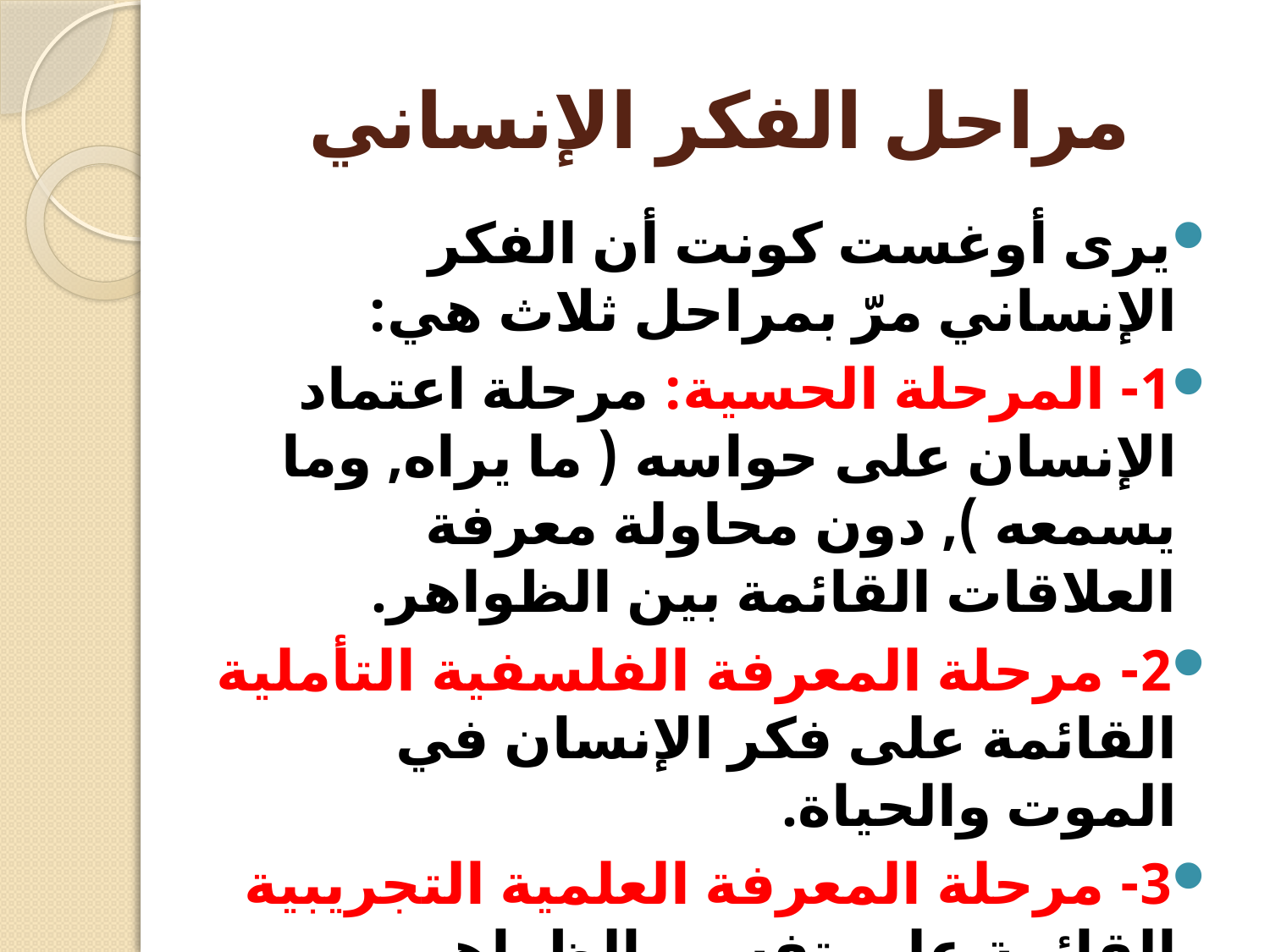

# مراحل الفكر الإنساني
يرى أوغست كونت أن الفكر الإنساني مرّ بمراحل ثلاث هي:
1- المرحلة الحسية: مرحلة اعتماد الإنسان على حواسه ( ما يراه, وما يسمعه ), دون محاولة معرفة العلاقات القائمة بين الظواهر.
2- مرحلة المعرفة الفلسفية التأملية القائمة على فكر الإنسان في الموت والحياة.
3- مرحلة المعرفة العلمية التجريبية القائمة على تفسير الظواهر تفسيراً علمياً.